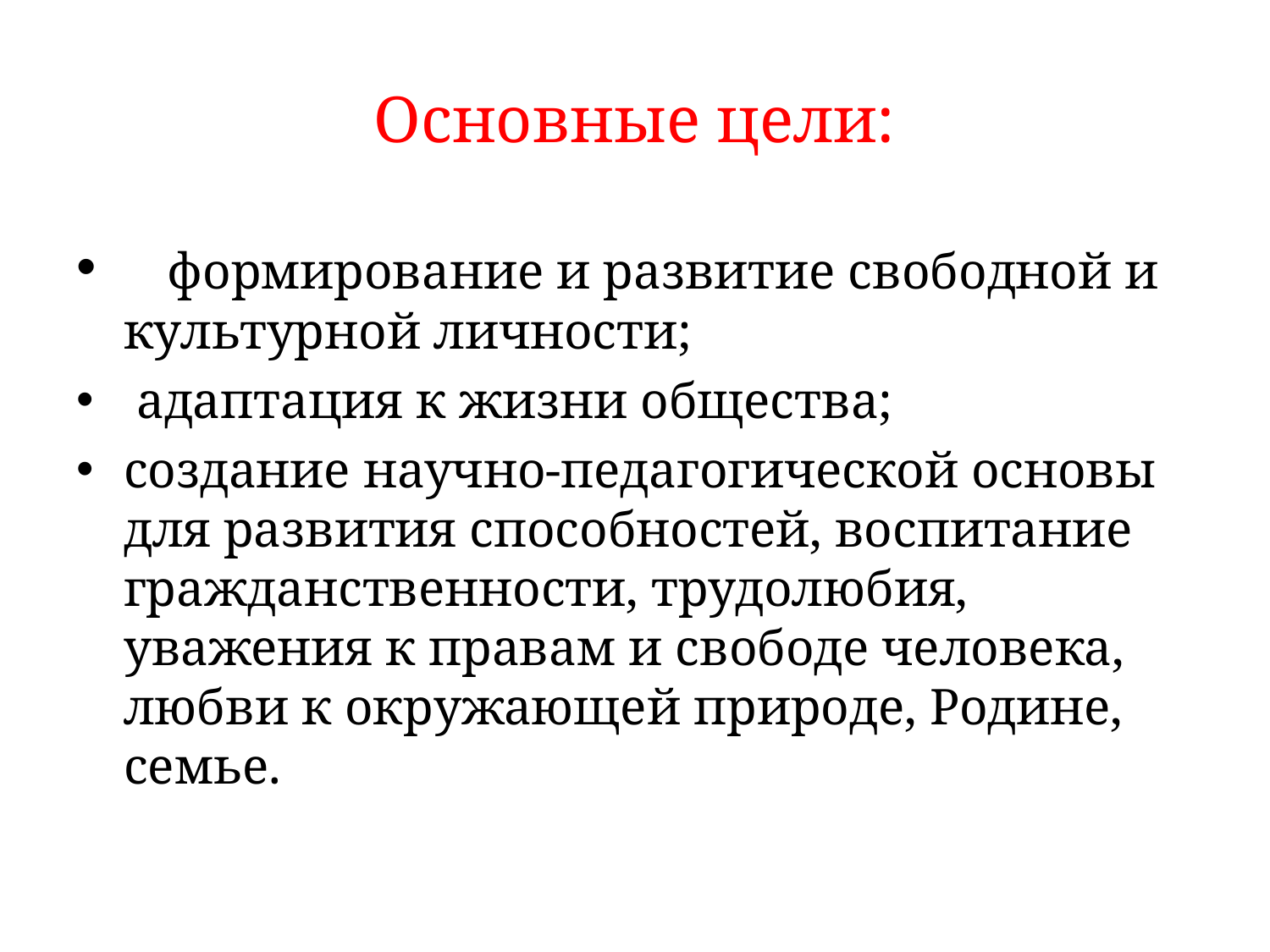

# Основные цели:
   формирование и развитие свободной и культурной личности;
 адаптация к жизни общества;
создание научно-педагогической основы для развития способностей, воспитание гражданственности, трудолюбия, уважения к правам и свободе человека, любви к окружающей природе, Родине, семье.